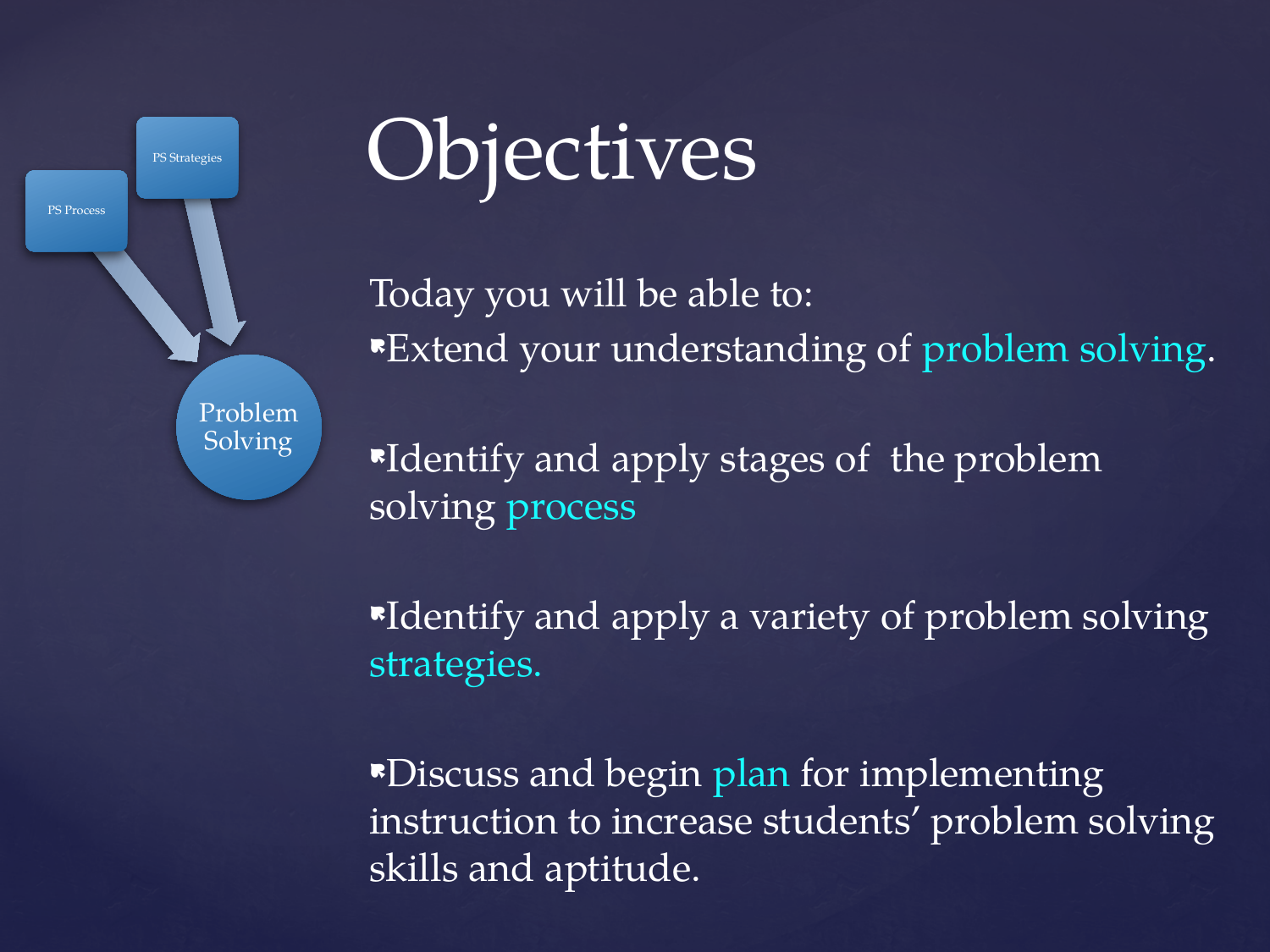

# Objectives

PS Strategies

PS Process

Problem Solving
Today you will be able to:
Extend your understanding of problem solving.

Identify and apply stages of  the problem solving process

Identify and apply a variety of problem solving strategies.

Discuss and begin plan for implementing instruction to increase students’ problem solving skills and aptitude.